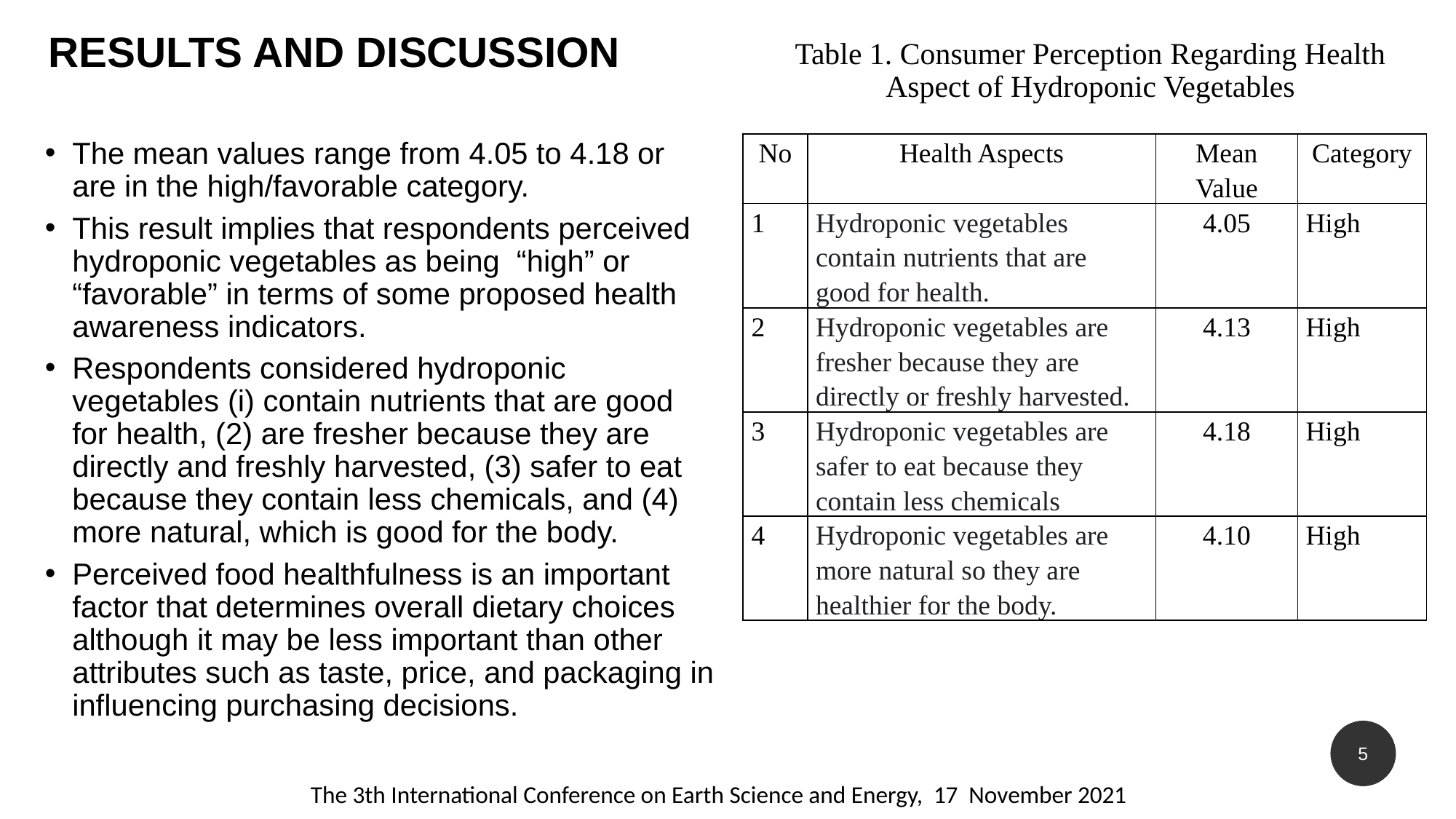

# RESULTS AND DISCUSSION
Table 1. Consumer Perception Regarding Health Aspect of Hydroponic Vegetables
The mean values range from 4.05 to 4.18 or are in the high/favorable category.
This result implies that respondents perceived hydroponic vegetables as being  “high” or “favorable” in terms of some proposed health awareness indicators.
Respondents considered hydroponic vegetables (i) contain nutrients that are good for health, (2) are fresher because they are directly and freshly harvested, (3) safer to eat because they contain less chemicals, and (4) more natural, which is good for the body.
Perceived food healthfulness is an important factor that determines overall dietary choices although it may be less important than other attributes such as taste, price, and packaging in influencing purchasing decisions.

| No | Health Aspects | Mean Value | Category |
| --- | --- | --- | --- |
| 1 | Hydroponic vegetables contain nutrients that are good for health. | 4.05 | High |
| 2 | Hydroponic vegetables are fresher because they are directly or freshly harvested. | 4.13 | High |
| 3 | Hydroponic vegetables are safer to eat because they contain less chemicals | 4.18 | High |
| 4 | Hydroponic vegetables are more natural so they are healthier for the body. | 4.10 | High |
5
5
The 3th International Conference on Earth Science and Energy,  17  November 2021